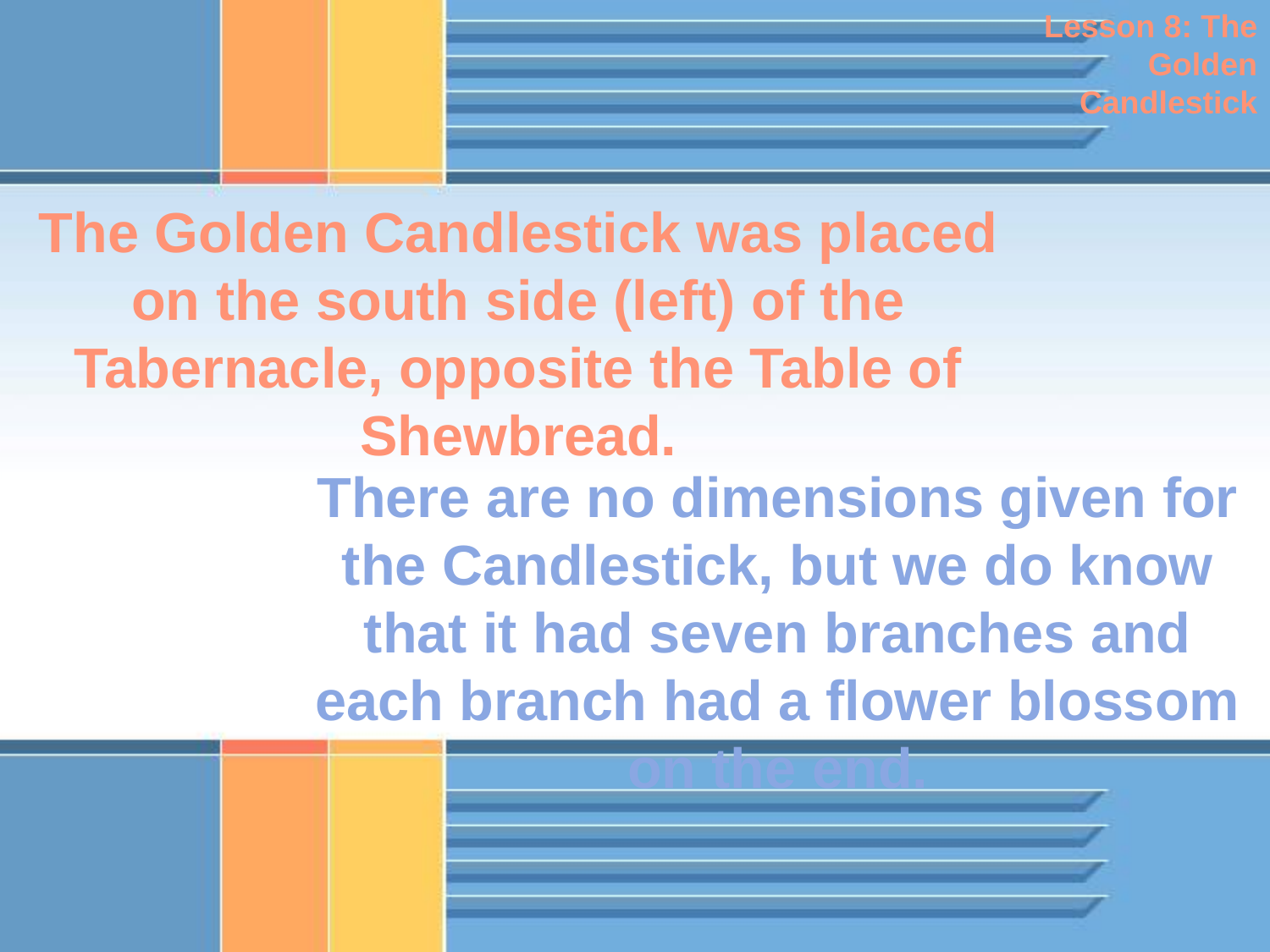

Lesson 8: The Golden Candlestick
The Golden Candlestick was placed on the south side (left) of the Tabernacle, opposite the Table of Shewbread.
There are no dimensions given for the Candlestick, but we do know that it had seven branches and each branch had a flower blossom on the end.